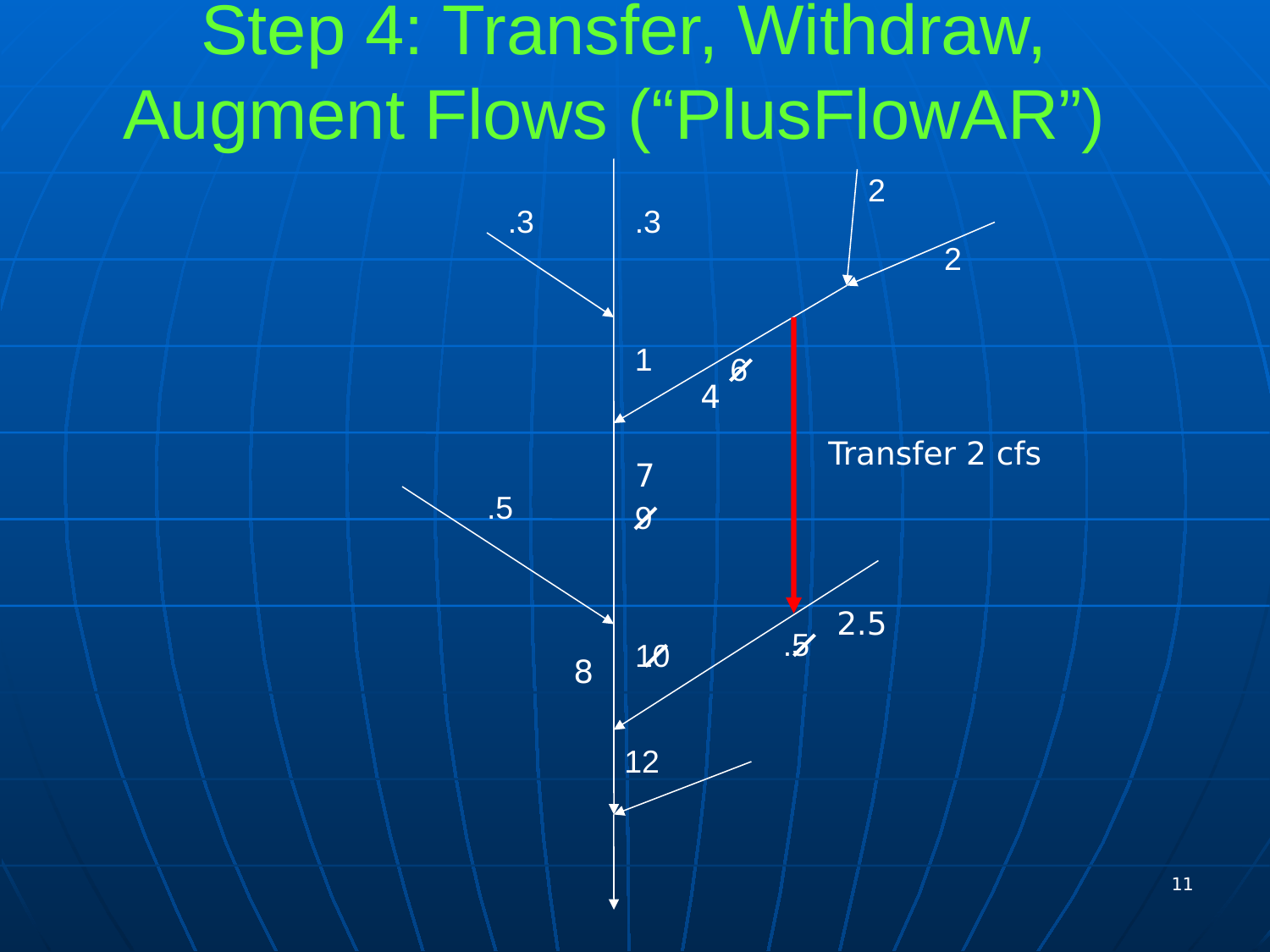

# Step 4: Transfer, Withdraw, Augment Flows (“PlusFlowAR”)

2

.3
.3

2

1
6

4
Transfer 2 cfs
7
.5

9

2.5
.5
10

8

12

11